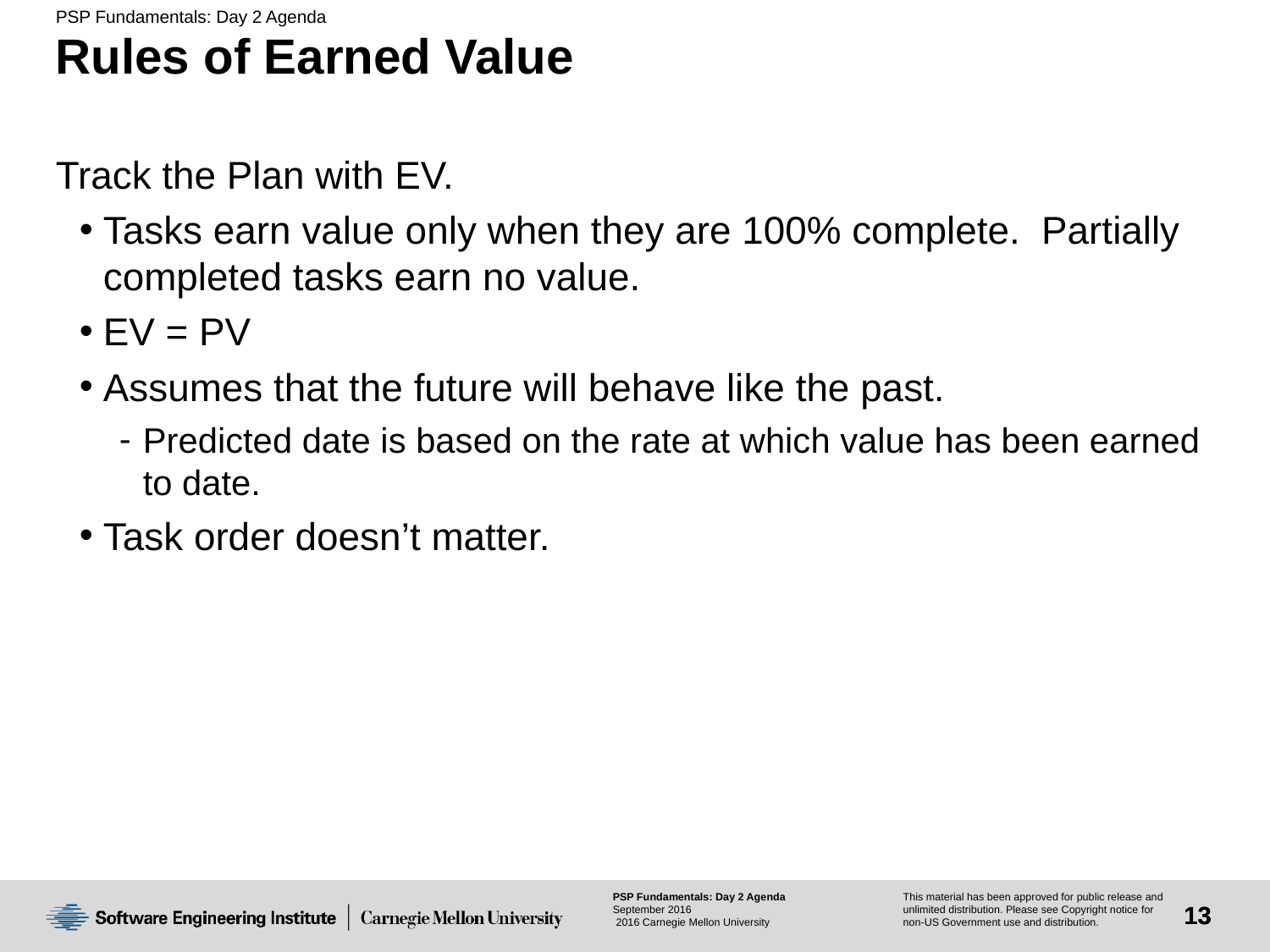

# Rules of Earned Value
Track the Plan with EV.
Tasks earn value only when they are 100% complete.  Partially completed tasks earn no value.
EV = PV
Assumes that the future will behave like the past.
Predicted date is based on the rate at which value has been earned to date.
Task order doesn’t matter.